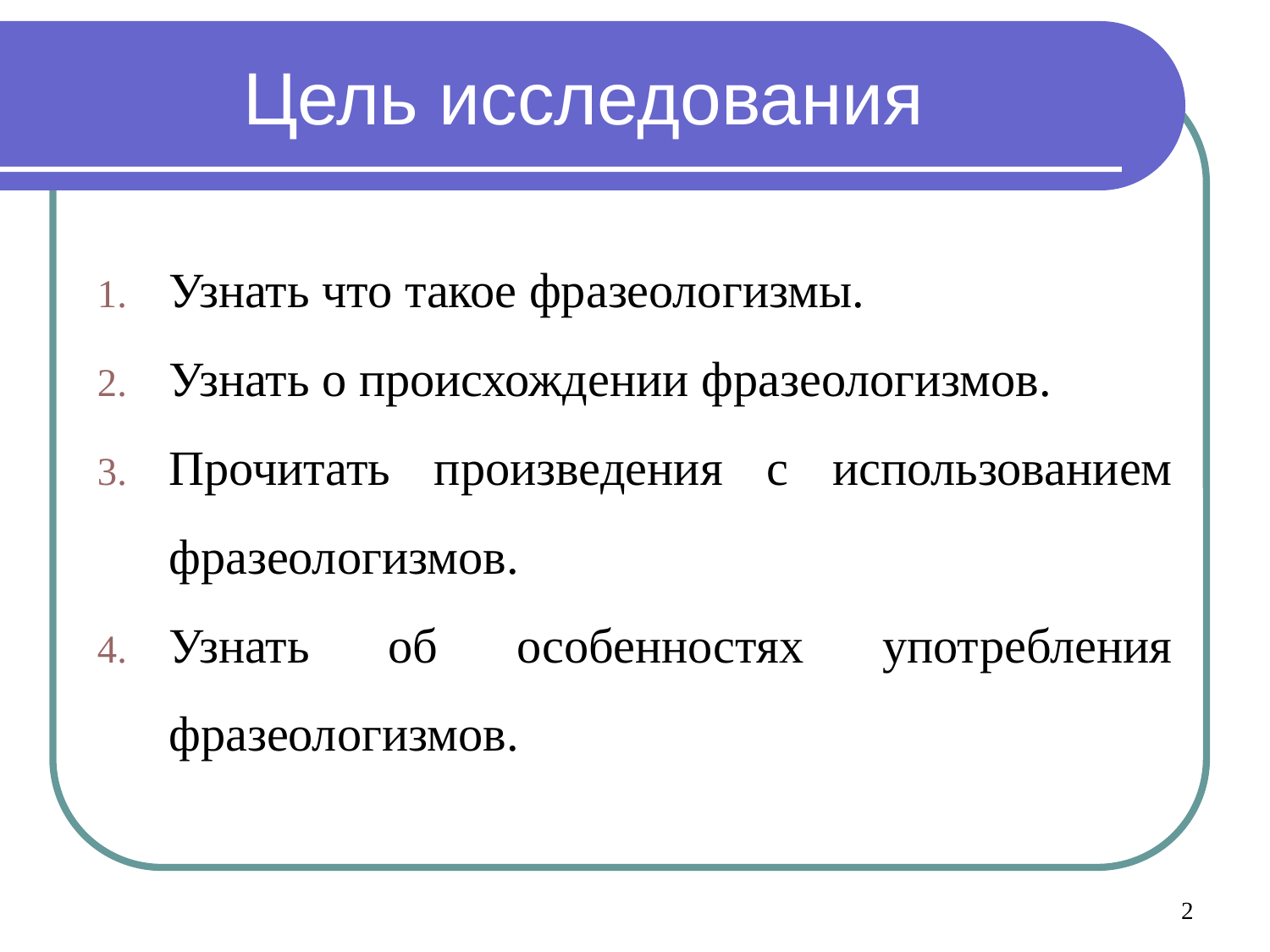

# Цель исследования
Узнать что такое фразеологизмы.
Узнать о происхождении фразеологизмов.
Прочитать произведения с использованием фразеологизмов.
Узнать об особенностях употребления фразеологизмов.

2